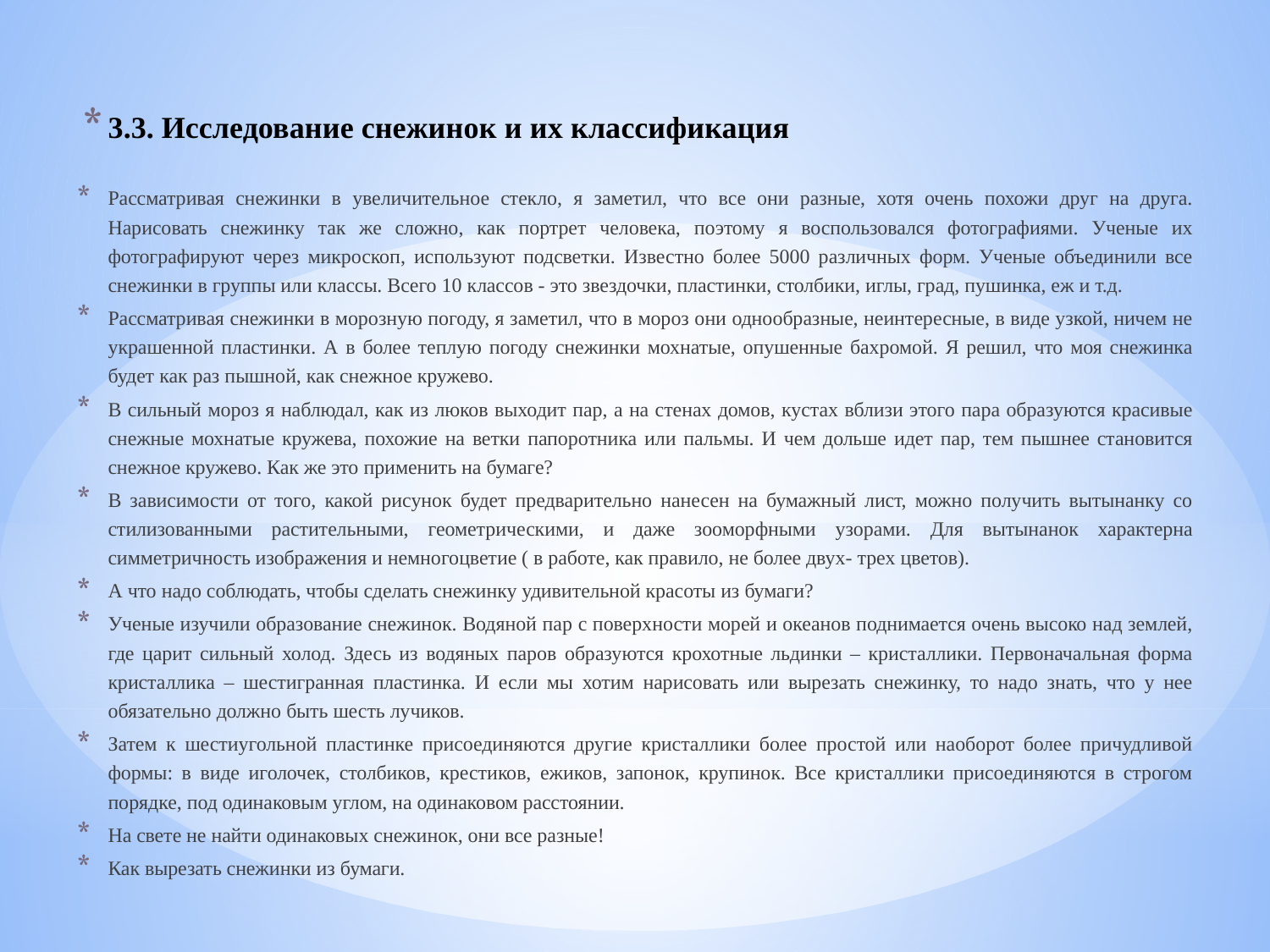

3.3. Исследование снежинок и их классификация

Рассматривая снежинки в увеличительное стекло, я заметил, что все они разные, хотя очень похожи друг на друга. Нарисовать снежинку так же сложно, как портрет человека, поэтому я воспользовался фотографиями. Ученые их фотографируют через микроскоп, используют подсветки. Известно более 5000 различных форм. Ученые объединили все снежинки в группы или классы. Всего 10 классов - это звездочки, пластинки, столбики, иглы, град, пушинка, еж и т.д.
Рассматривая снежинки в морозную погоду, я заметил, что в мороз они однообразные, неинтересные, в виде узкой, ничем не украшенной пластинки. А в более теплую погоду снежинки мохнатые, опушенные бахромой. Я решил, что моя снежинка будет как раз пышной, как снежное кружево.
В сильный мороз я наблюдал, как из люков выходит пар, а на стенах домов, кустах вблизи этого пара образуются красивые снежные мохнатые кружева, похожие на ветки папоротника или пальмы. И чем дольше идет пар, тем пышнее становится снежное кружево. Как же это применить на бумаге?
В зависимости от того, какой рисунок будет предварительно нанесен на бумажный лист, можно получить вытынанку со стилизованными растительными, геометрическими, и даже зооморфными узорами. Для вытынанок характерна симметричность изображения и немногоцветие ( в работе, как правило, не более двух- трех цветов).
А что надо соблюдать, чтобы сделать снежинку удивительной красоты из бумаги?
Ученые изучили образование снежинок. Водяной пар с поверхности морей и океанов поднимается очень высоко над землей, где царит сильный холод. Здесь из водяных паров образуются крохотные льдинки – кристаллики. Первоначальная форма кристаллика – шестигранная пластинка. И если мы хотим нарисовать или вырезать снежинку, то надо знать, что у нее обязательно должно быть шесть лучиков.
Затем к шестиугольной пластинке присоединяются другие кристаллики более простой или наоборот более причудливой формы: в виде иголочек, столбиков, крестиков, ежиков, запонок, крупинок. Все кристаллики присоединяются в строгом порядке, под одинаковым углом, на одинаковом расстоянии.
На свете не найти одинаковых снежинок, они все разные!
Как вырезать снежинки из бумаги.